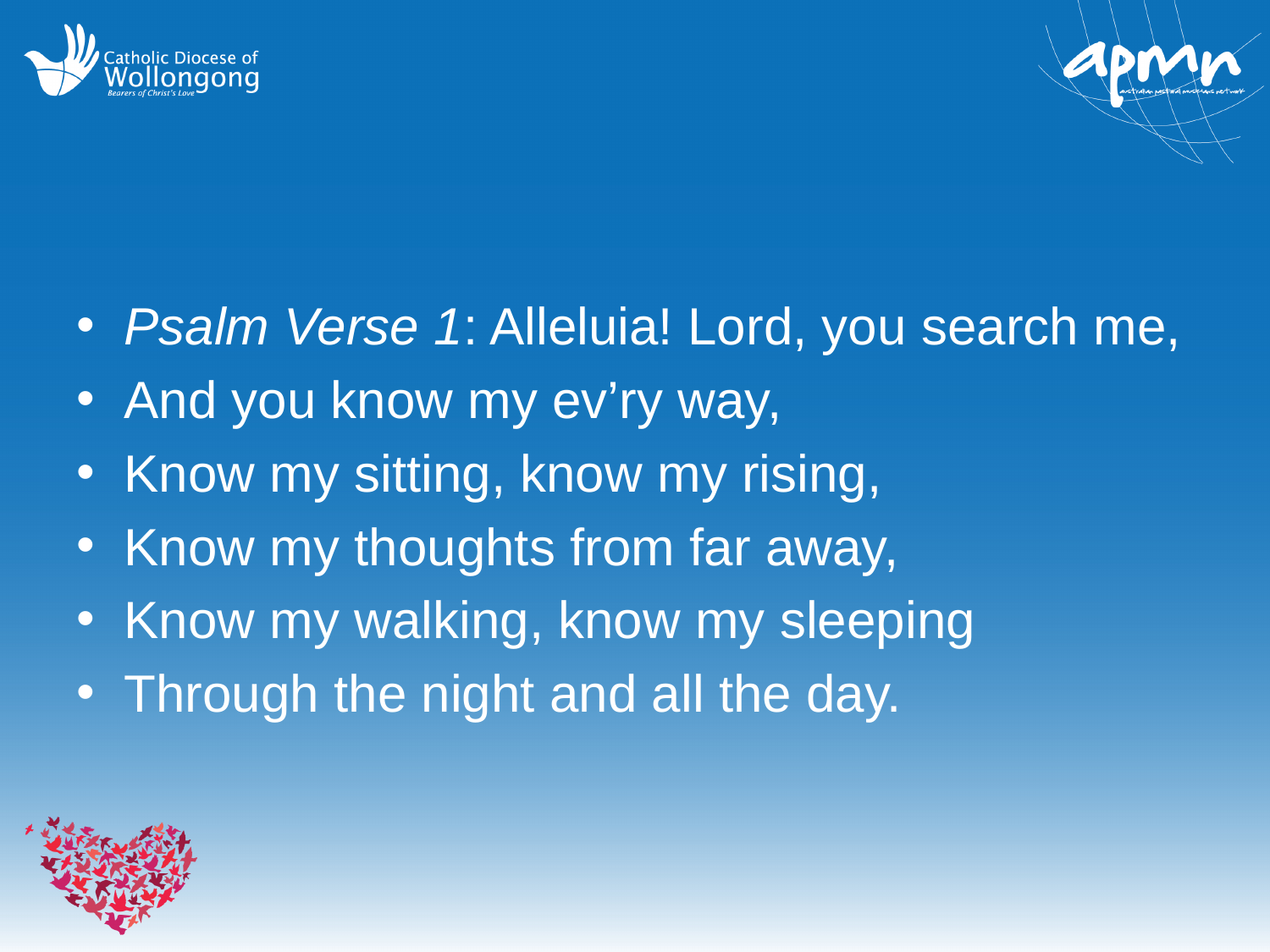

#
Psalm Verse 1: Alleluia! Lord, you search me,
And you know my ev’ry way,
Know my sitting, know my rising,
Know my thoughts from far away,
Know my walking, know my sleeping
Through the night and all the day.